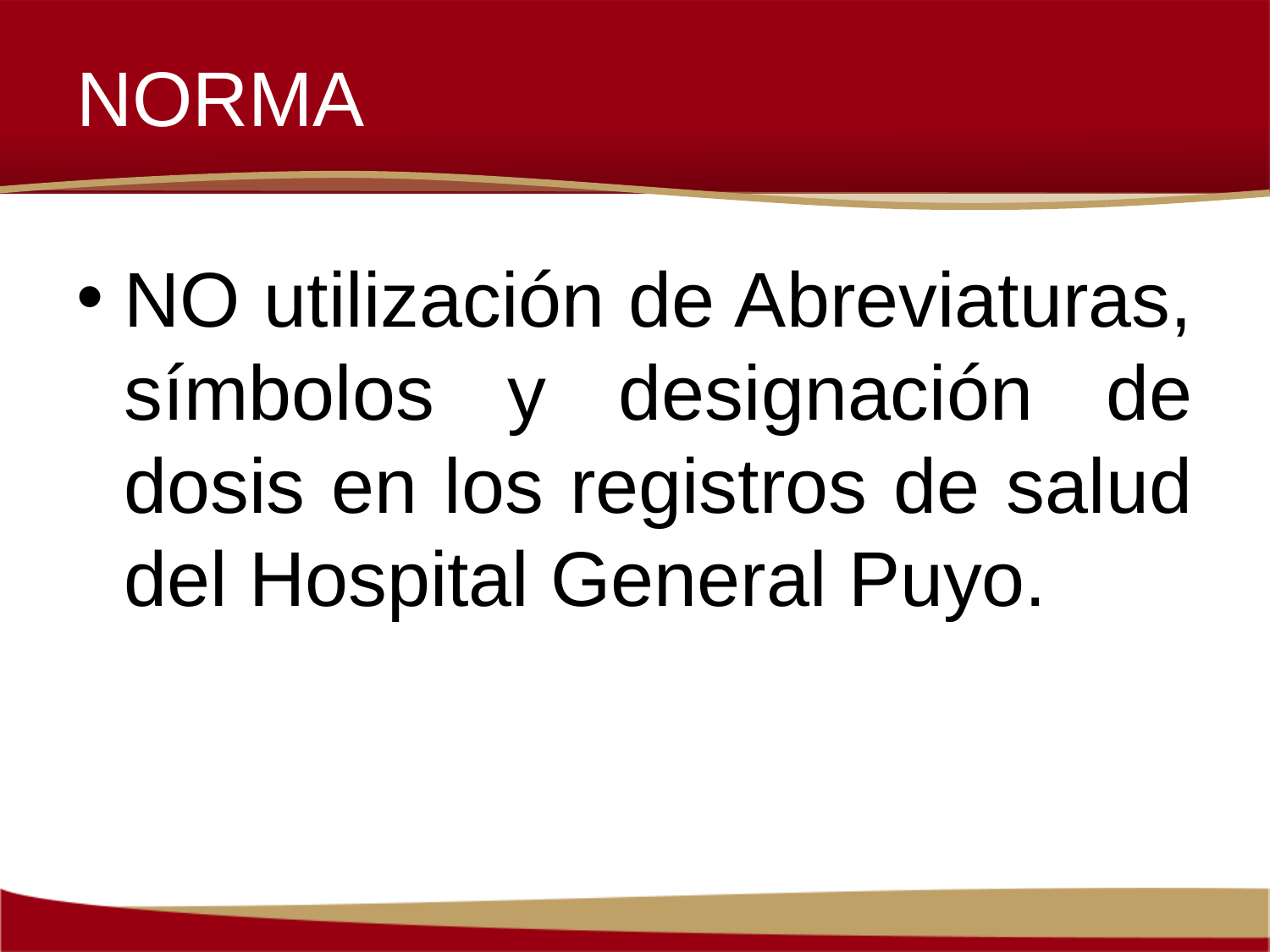

# NORMA
NO utilización de Abreviaturas, símbolos y designación de dosis en los registros de salud del Hospital General Puyo.